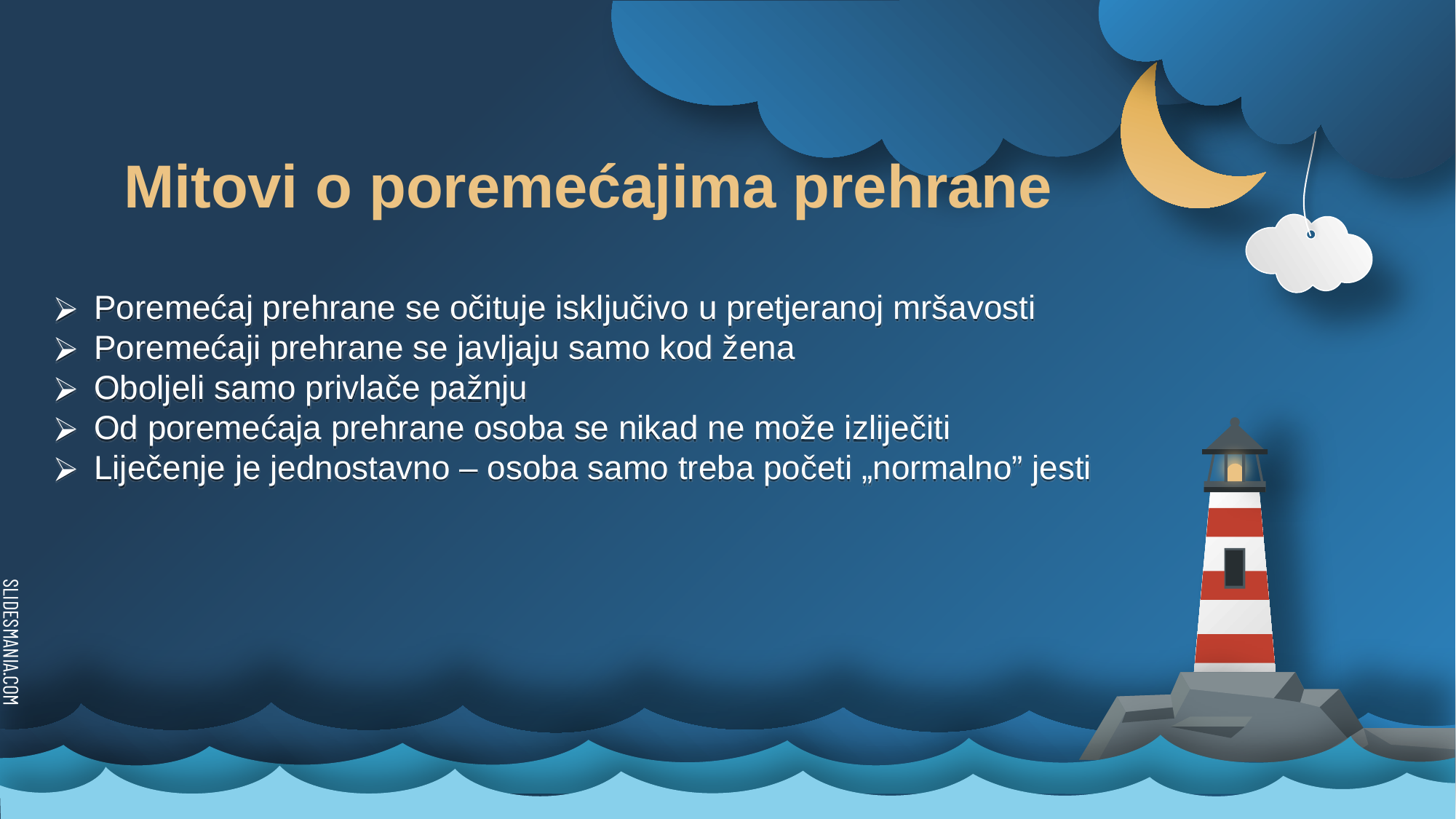

Mitovi o poremećajima prehrane
Poremećaj prehrane se očituje isključivo u pretjeranoj mršavosti
Poremećaji prehrane se javljaju samo kod žena
Oboljeli samo privlače pažnju
Od poremećaja prehrane osoba se nikad ne može izliječiti
Liječenje je jednostavno – osoba samo treba početi „normalno” jesti